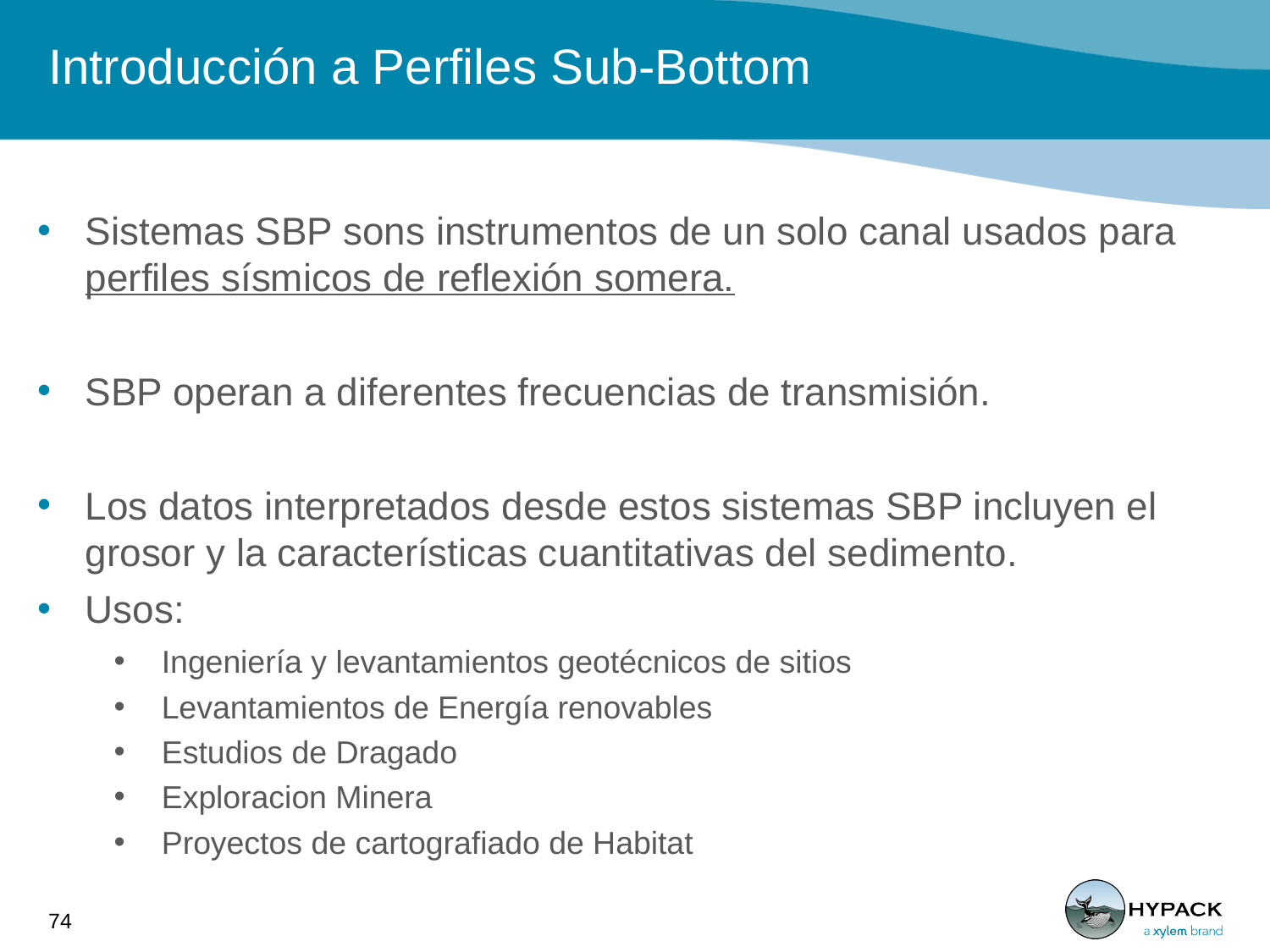

# Introducción a Perfiles Sub-Bottom
Sistemas SBP sons instrumentos de un solo canal usados para perfiles sísmicos de reflexión somera.

SBP operan a diferentes frecuencias de transmisión.

Los datos interpretados desde estos sistemas SBP incluyen el grosor y la características cuantitativas del sedimento.
Usos:
Ingeniería y levantamientos geotécnicos de sitios
Levantamientos de Energía renovables
Estudios de Dragado
Exploracion Minera
Proyectos de cartografiado de Habitat

74